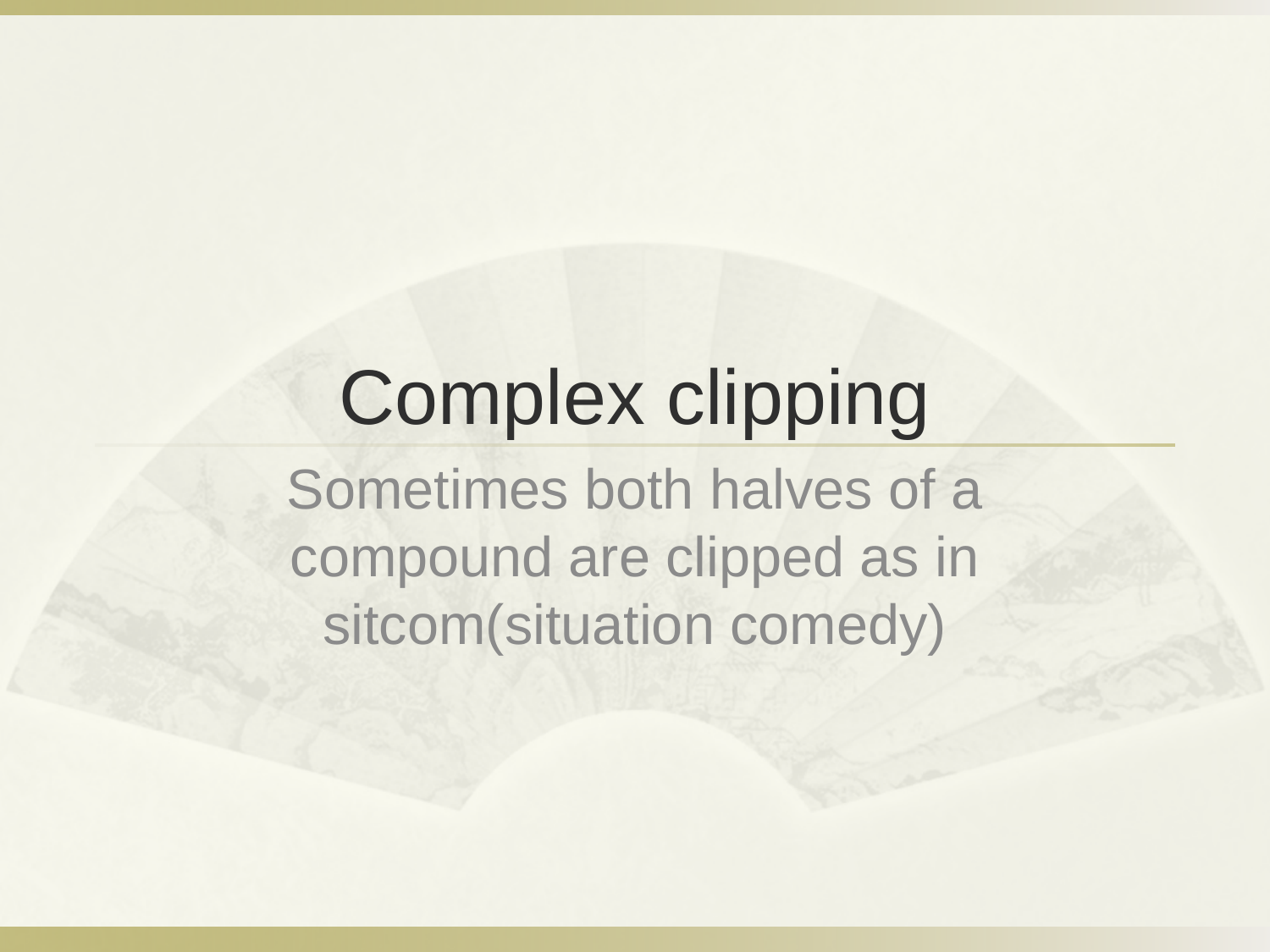

# Complex clipping
Sometimes both halves of a compound are clipped as in sitcom(situation comedy)